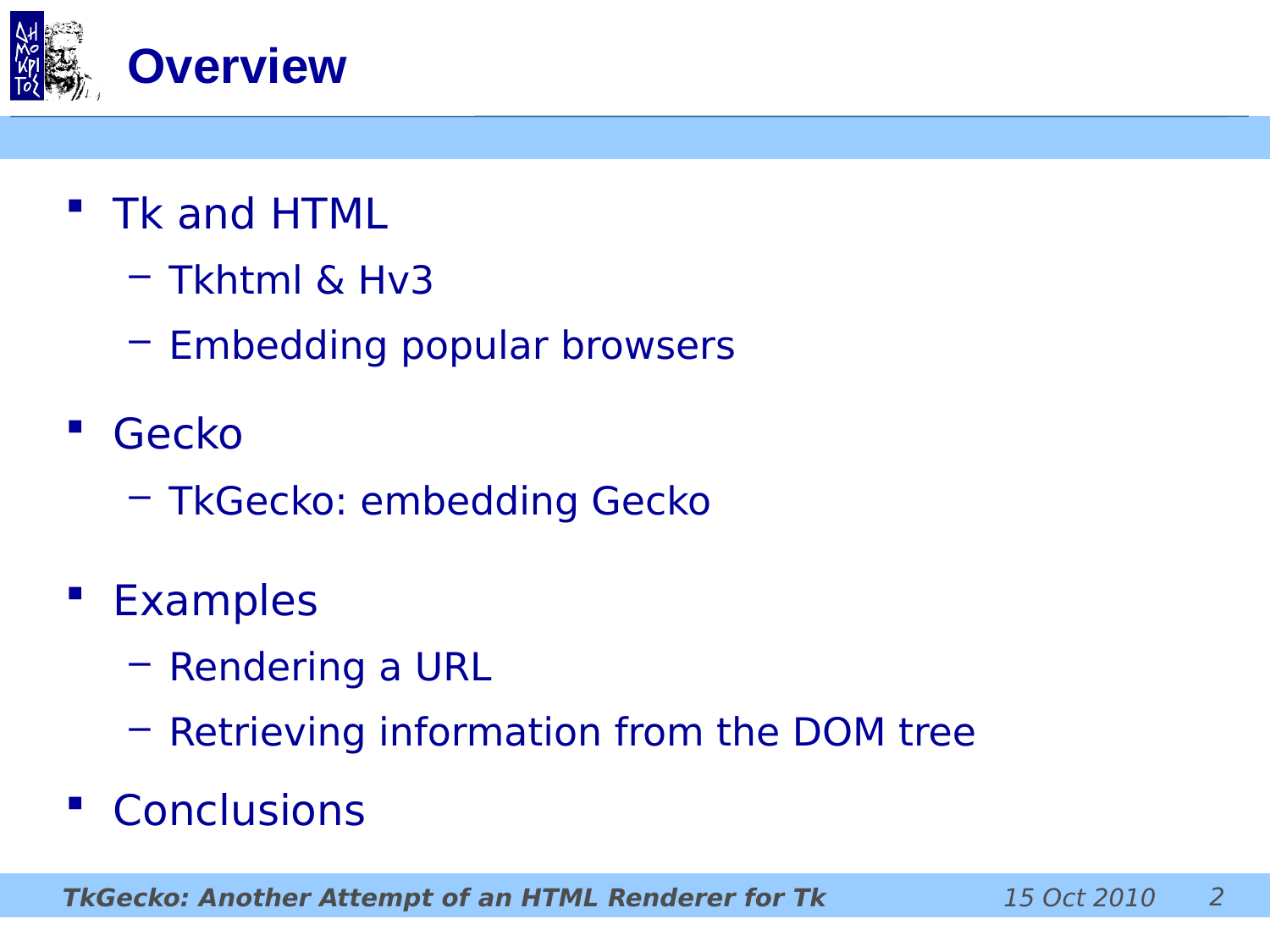

# Overview
Tk and HTML
Tkhtml & Hv3
Embedding popular browsers
Gecko
TkGecko: embedding Gecko
Examples
Rendering a URL
Retrieving information from the DOM tree
Conclusions
2
TkGecko: Another Attempt of an HTML Renderer for Tk
15 Oct 2010